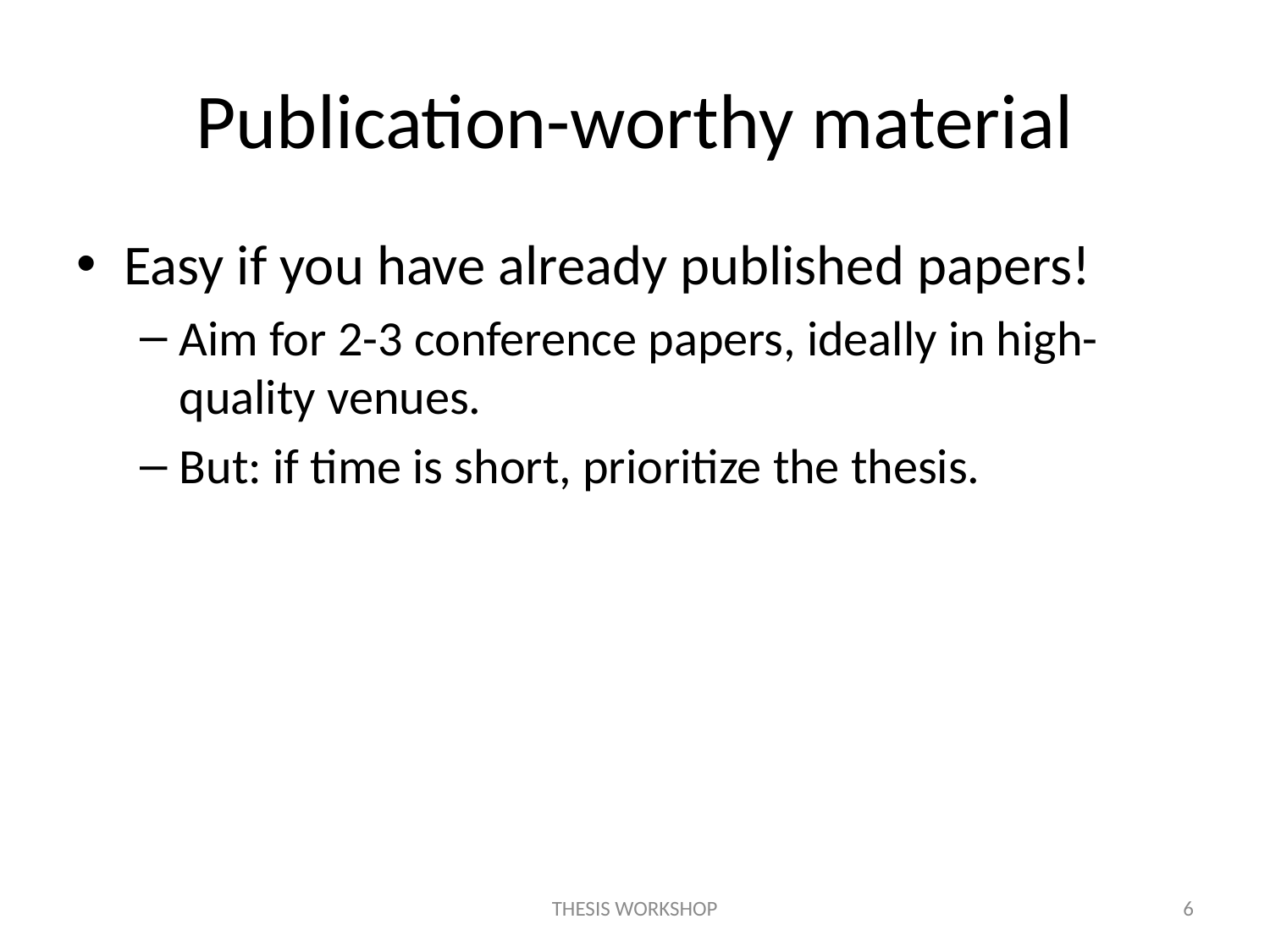

# Publication-worthy material
Easy if you have already published papers!
Aim for 2-3 conference papers, ideally in high-quality venues.
But: if time is short, prioritize the thesis.
THESIS WORKSHOP
6